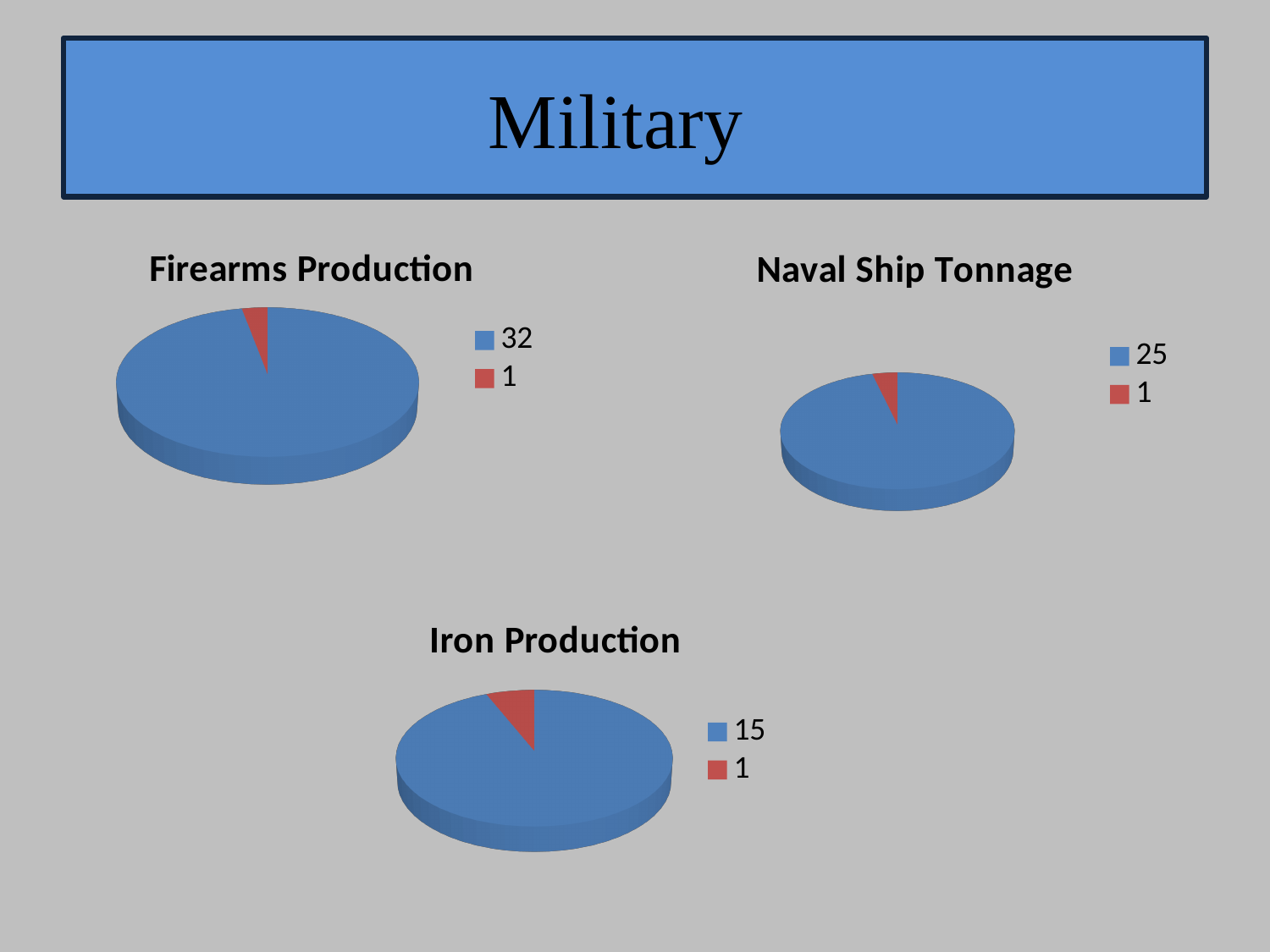

# Military

[unsupported chart]

[unsupported chart]

[unsupported chart]